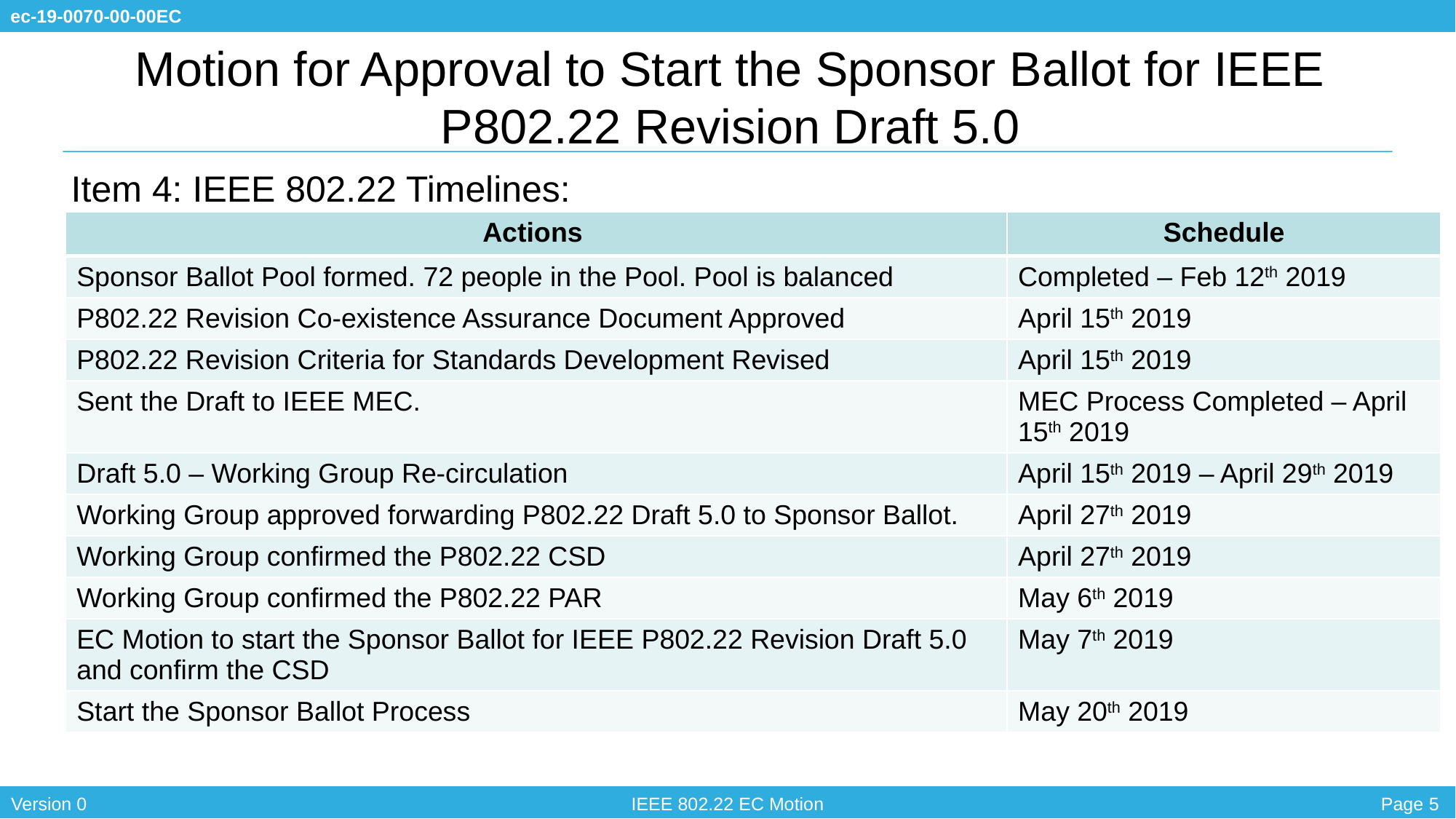

# Motion for Approval to Start the Sponsor Ballot for IEEE P802.22 Revision Draft 5.0
Item 4: IEEE 802.22 Timelines:

| Actions | Schedule |
| --- | --- |
| Sponsor Ballot Pool formed. 72 people in the Pool. Pool is balanced | Completed – Feb 12th 2019 |
| P802.22 Revision Co-existence Assurance Document Approved | April 15th 2019 |
| P802.22 Revision Criteria for Standards Development Revised | April 15th 2019 |
| Sent the Draft to IEEE MEC. | MEC Process Completed – April 15th 2019 |
| Draft 5.0 – Working Group Re-circulation | April 15th 2019 – April 29th 2019 |
| Working Group approved forwarding P802.22 Draft 5.0 to Sponsor Ballot. | April 27th 2019 |
| Working Group confirmed the P802.22 CSD | April 27th 2019 |
| Working Group confirmed the P802.22 PAR | May 6th 2019 |
| EC Motion to start the Sponsor Ballot for IEEE P802.22 Revision Draft 5.0 and confirm the CSD | May 7th 2019 |
| Start the Sponsor Ballot Process | May 20th 2019 |